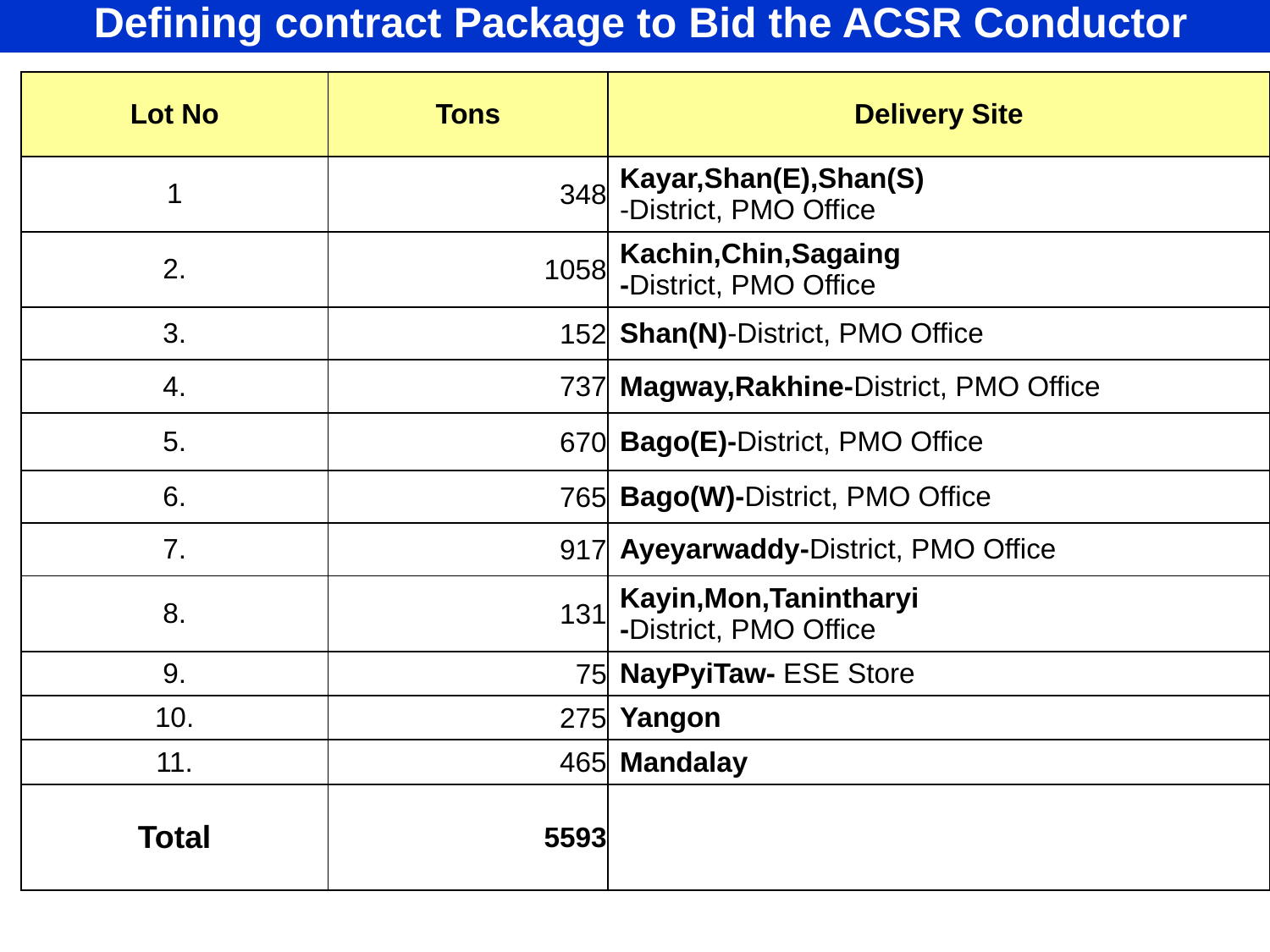

Defining contract Package to Bid the ACSR Conductor
| Lot No | Tons | Delivery Site |
| --- | --- | --- |
| 1 | 348 | Kayar,Shan(E),Shan(S) -District, PMO Office |
| 2. | 1058 | Kachin,Chin,Sagaing -District, PMO Office |
| 3. | 152 | Shan(N)-District, PMO Office |
| 4. | 737 | Magway,Rakhine-District, PMO Office |
| 5. | 670 | Bago(E)-District, PMO Office |
| 6. | 765 | Bago(W)-District, PMO Office |
| 7. | 917 | Ayeyarwaddy-District, PMO Office |
| 8. | 131 | Kayin,Mon,Tanintharyi -District, PMO Office |
| 9. | 75 | NayPyiTaw- ESE Store |
| 10. | 275 | Yangon |
| 11. | 465 | Mandalay |
| Total | 5593 |  |